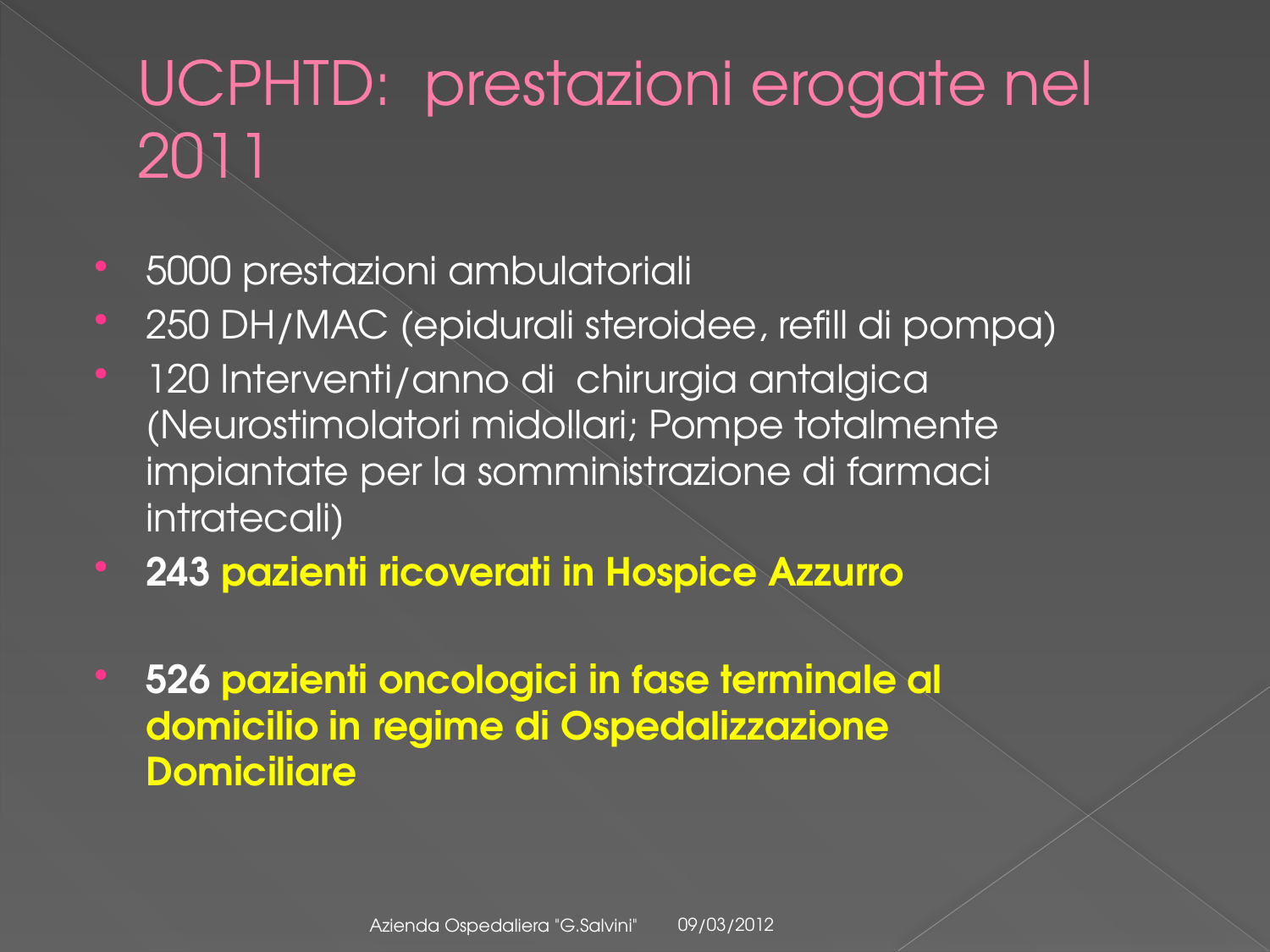

# UCPHTD:  prestazioni erogate nel 2011

5000 prestazioni ambulatoriali
250 DH/MAC (epidurali steroidee, refill di pompa)
120 Interventi/anno di  chirurgia antalgica (Neurostimolatori midollari; Pompe totalmente impiantate per la somministrazione di farmaci intratecali)
243 pazienti ricoverati in Hospice Azzurro

526 pazienti oncologici in fase terminale al domicilio in regime di Ospedalizzazione Domiciliare

09/03/2012
Azienda Ospedaliera "G.Salvini"